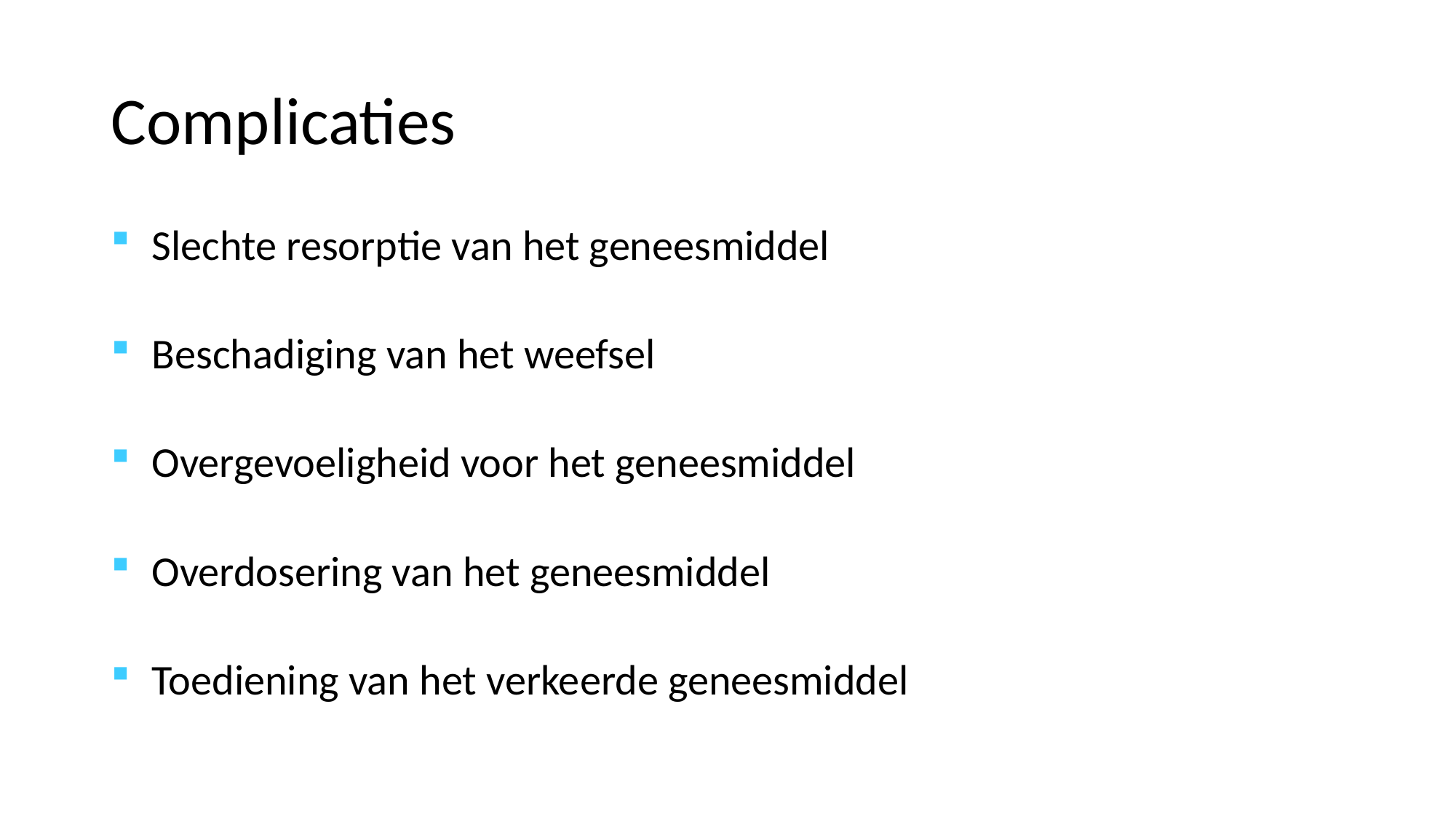

# Complicaties
Slechte resorptie van het geneesmiddel

Beschadiging van het weefsel

Overgevoeligheid voor het geneesmiddel

Overdosering van het geneesmiddel

Toediening van het verkeerde geneesmiddel